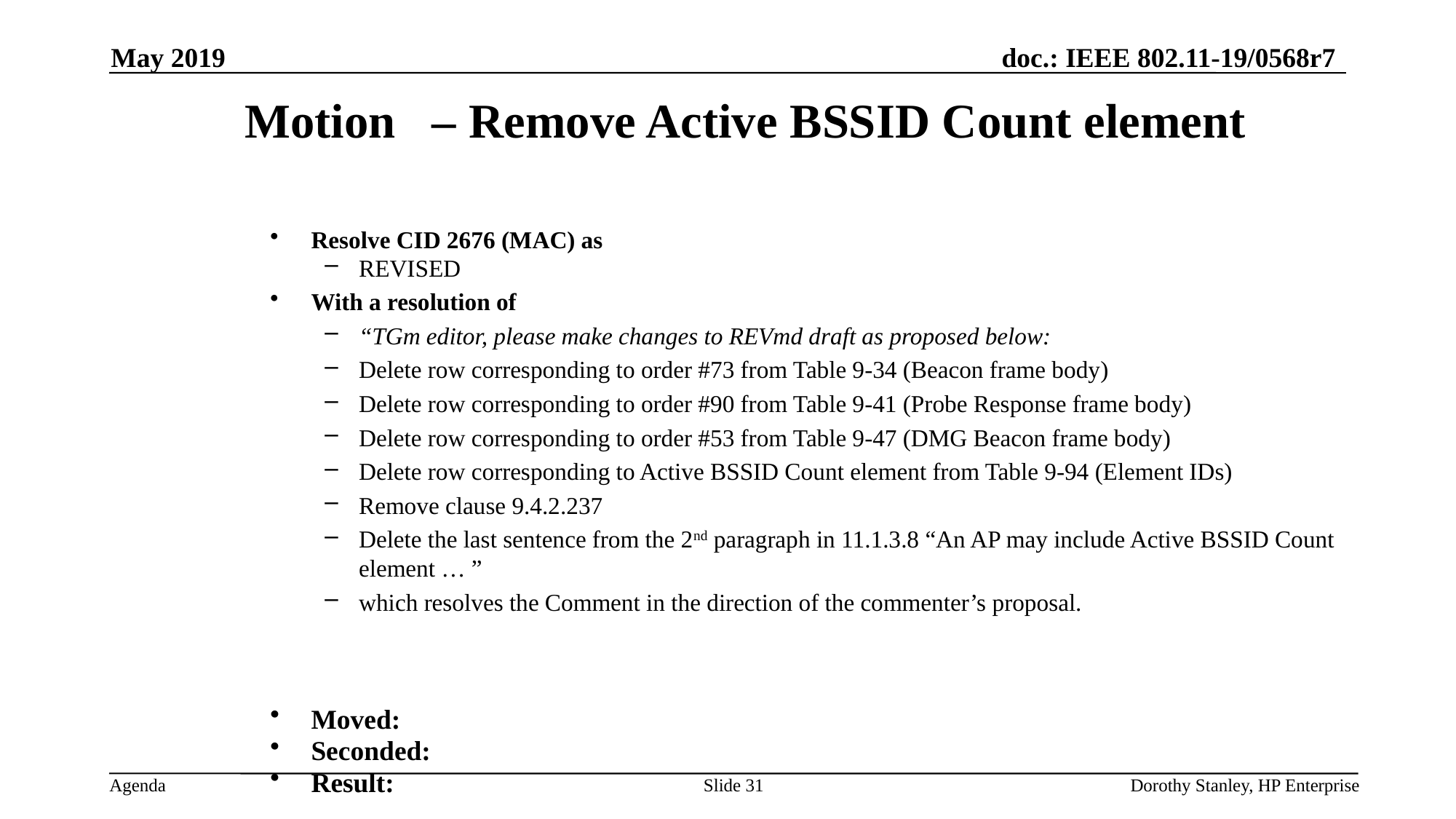

May 2019
Motion   – Remove Active BSSID Count element

Resolve CID 2676 (MAC) as
REVISED
With a resolution of
“TGm editor, please make changes to REVmd draft as proposed below:
Delete row corresponding to order #73 from Table 9-34 (Beacon frame body)
Delete row corresponding to order #90 from Table 9-41 (Probe Response frame body)
Delete row corresponding to order #53 from Table 9-47 (DMG Beacon frame body)
Delete row corresponding to Active BSSID Count element from Table 9-94 (Element IDs)
Remove clause 9.4.2.237
Delete the last sentence from the 2nd paragraph in 11.1.3.8 “An AP may include Active BSSID Count element … ”
which resolves the Comment in the direction of the commenter’s proposal.

Moved:
Seconded:
Result:

Slide 31
Dorothy Stanley, HP Enterprise